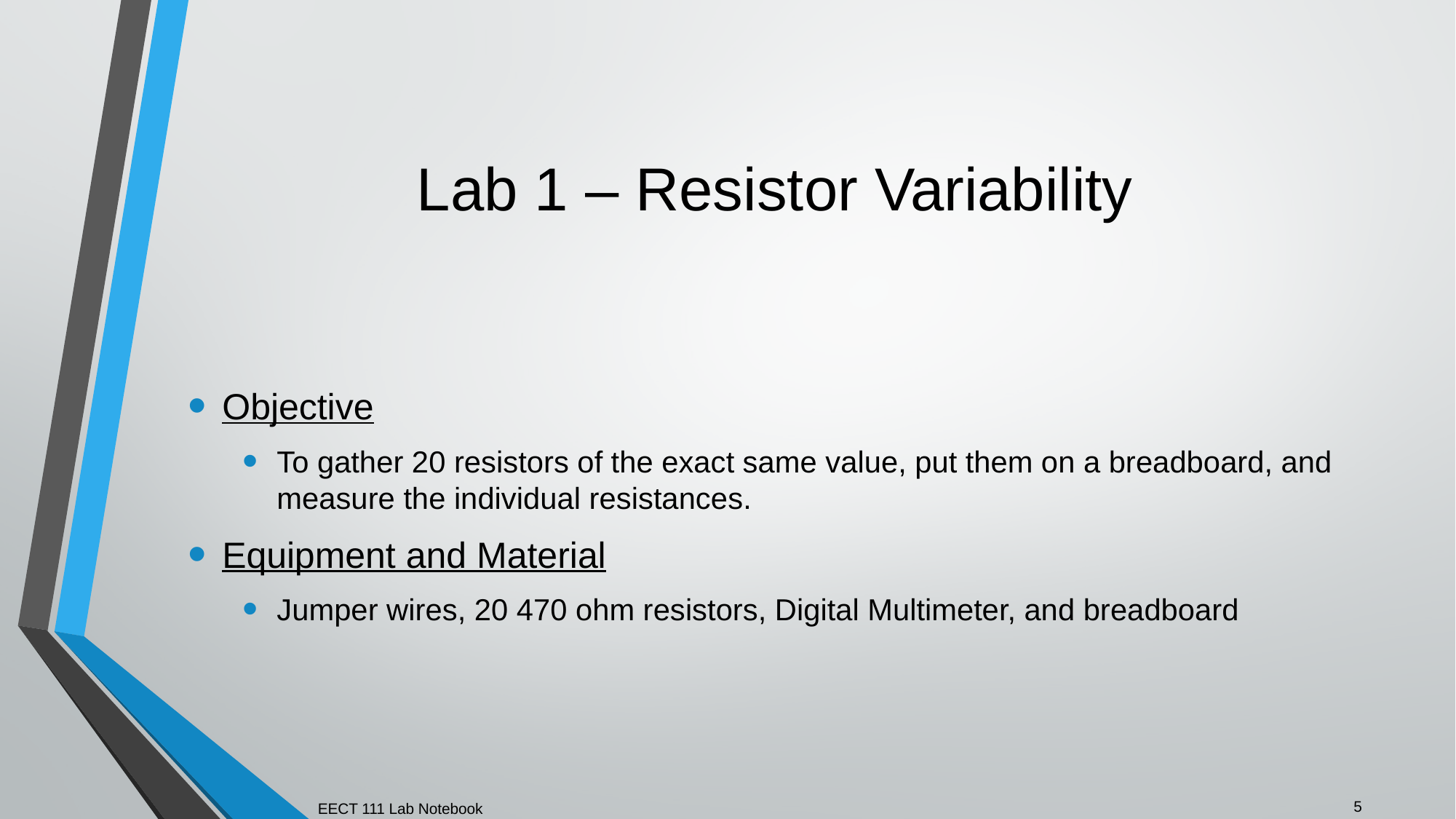

# Lab 1 – Resistor Variability
Objective
To gather 20 resistors of the exact same value, put them on a breadboard, and measure the individual resistances.
Equipment and Material
Jumper wires, 20 470 ohm resistors, Digital Multimeter, and breadboard
5
EECT 111 Lab Notebook